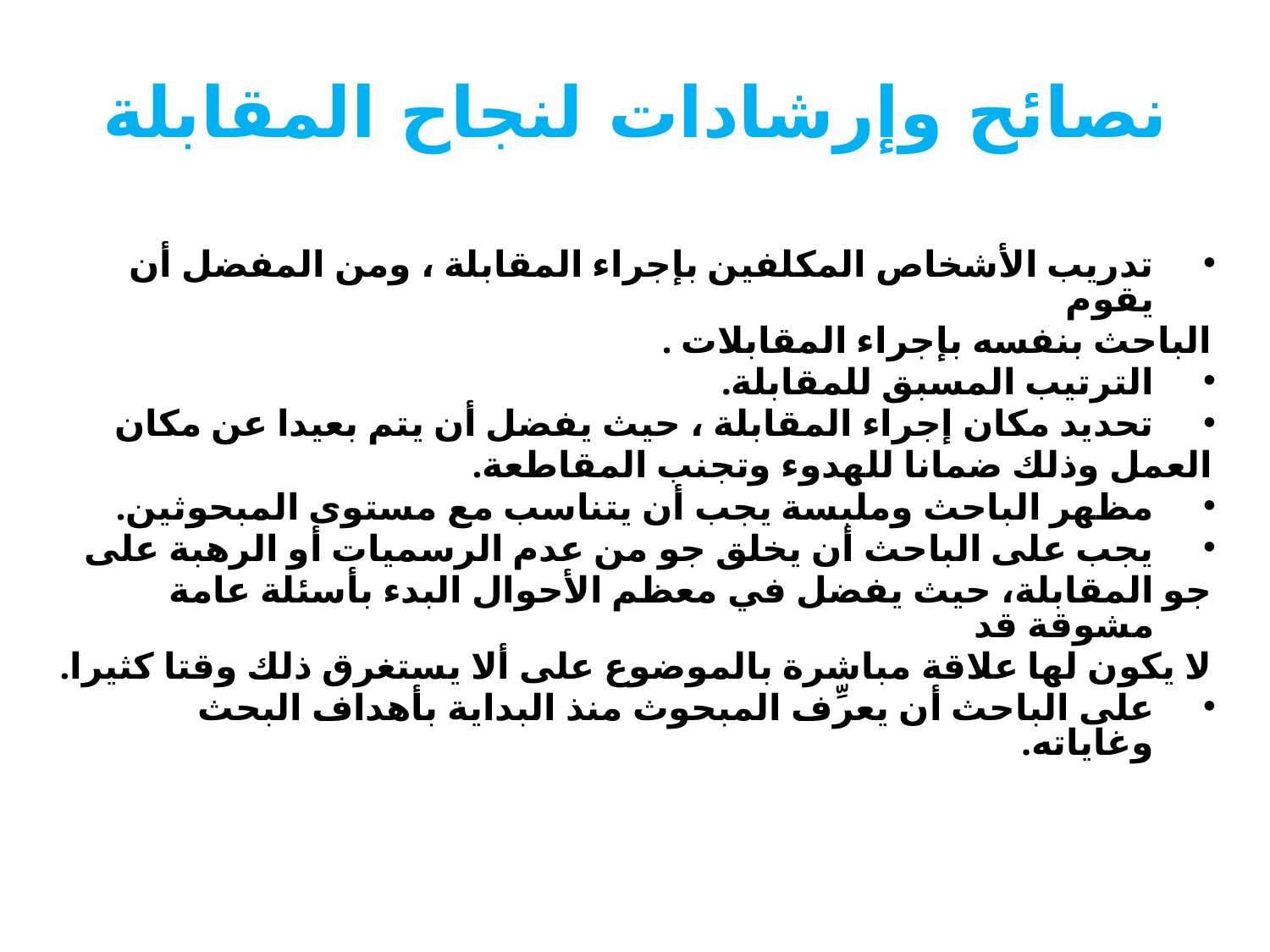

# نصائح وإرشادات لنجاح المقابلة
تدريب الأشخاص المكلفين بإجراء المقابلة ، ومن المفضل أن يقوم
الباحث بنفسه بإجراء المقابلات .
الترتيب المسبق للمقابلة.
تحديد مكان إجراء المقابلة ، حيث يفضل أن يتم بعيدا عن مكان
العمل وذلك ضمانا للهدوء وتجنب المقاطعة.
مظهر الباحث وملبسة يجب أن يتناسب مع مستوى المبحوثين.
يجب على الباحث أن يخلق جو من عدم الرسميات أو الرهبة على
جو المقابلة، حيث يفضل في معظم الأحوال البدء بأسئلة عامة مشوقة قد
لا يكون لها علاقة مباشرة بالموضوع على ألا يستغرق ذلك وقتا كثيرا.
على الباحث أن يعرِّف المبحوث منذ البداية بأهداف البحث وغاياته.